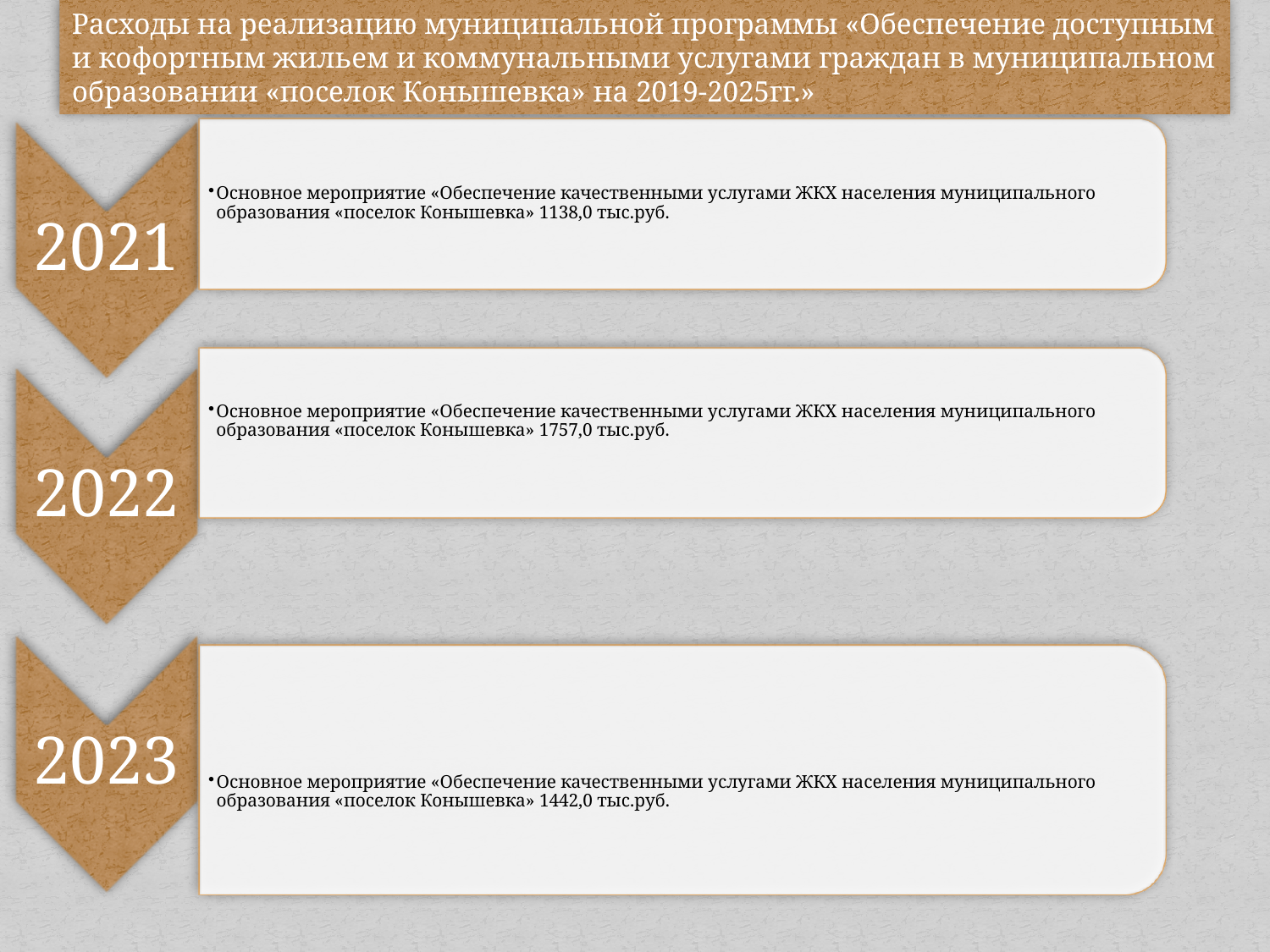

Расходы на реализацию муниципальной программы «Обеспечение доступным и кофортным жильем и коммунальными услугами граждан в муниципальном образовании «поселок Конышевка» на 2019-2025гг.»
2021
Основное мероприятие «Обеспечение качественными услугами ЖКХ населения муниципального образования «поселок Конышевка» 1138,0 тыс.руб.
2022
Основное мероприятие «Обеспечение качественными услугами ЖКХ населения муниципального образования «поселок Конышевка» 1757,0 тыс.руб.

2023

Основное мероприятие «Обеспечение качественными услугами ЖКХ населения муниципального образования «поселок Конышевка» 1442,0 тыс.руб.